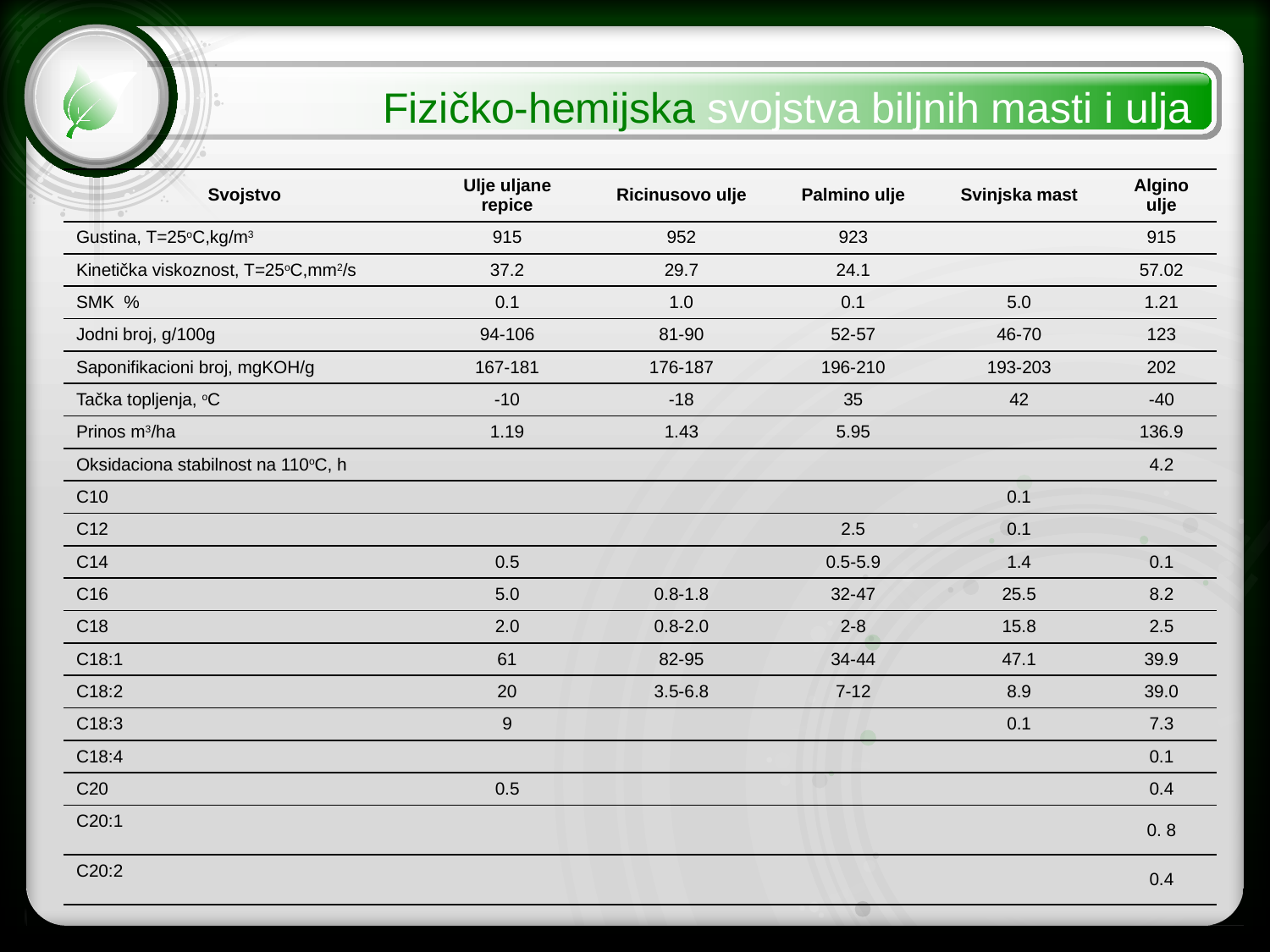

Fizičko-hemijska svojstva biljnih masti i ulja
| Svojstvo | Ulje uljane repice | Ricinusovo ulje | Palmino ulje | Svinjska mast | Algino ulje |
| --- | --- | --- | --- | --- | --- |
| Gustina, T=25oC,kg/m3 | 915 | 952 | 923 |  | 915 |
| Kinetička viskoznost, T=25oC,mm2/s | 37.2 | 29.7 | 24.1 |  | 57.02 |
| SMK % | 0.1 | 1.0 | 0.1 | 5.0 | 1.21 |
| Jodni broj, g/100g | 94-106 | 81-90 | 52-57 | 46-70 | 123 |
| Saponifikacioni broj, mgKOH/g | 167-181 | 176-187 | 196-210 | 193-203 | 202 |
| Tačka topljenja, oC | -10 | -18 | 35 | 42 | -40 |
| Prinos m3/ha | 1.19 | 1.43 | 5.95 |  | 136.9 |
| Oksidaciona stabilnost na 110oC, h |  |  |  |  | 4.2 |
| C10 |  |  |  | 0.1 |  |
| C12 |  |  | 2.5 | 0.1 |  |
| C14 | 0.5 |  | 0.5-5.9 | 1.4 | 0.1 |
| C16 | 5.0 | 0.8-1.8 | 32-47 | 25.5 | 8.2 |
| C18 | 2.0 | 0.8-2.0 | 2-8 | 15.8 | 2.5 |
| C18:1 | 61 | 82-95 | 34-44 | 47.1 | 39.9 |
| C18:2 | 20 | 3.5-6.8 | 7-12 | 8.9 | 39.0 |
| C18:3 | 9 |  |  | 0.1 | 7.3 |
| C18:4 |  |  |  |  | 0.1 |
| C20 | 0.5 |  |  |  | 0.4 |
| C20:1 |  |  |  |  | 0. 8 |
| C20:2 |  |  |  |  | 0.4 |